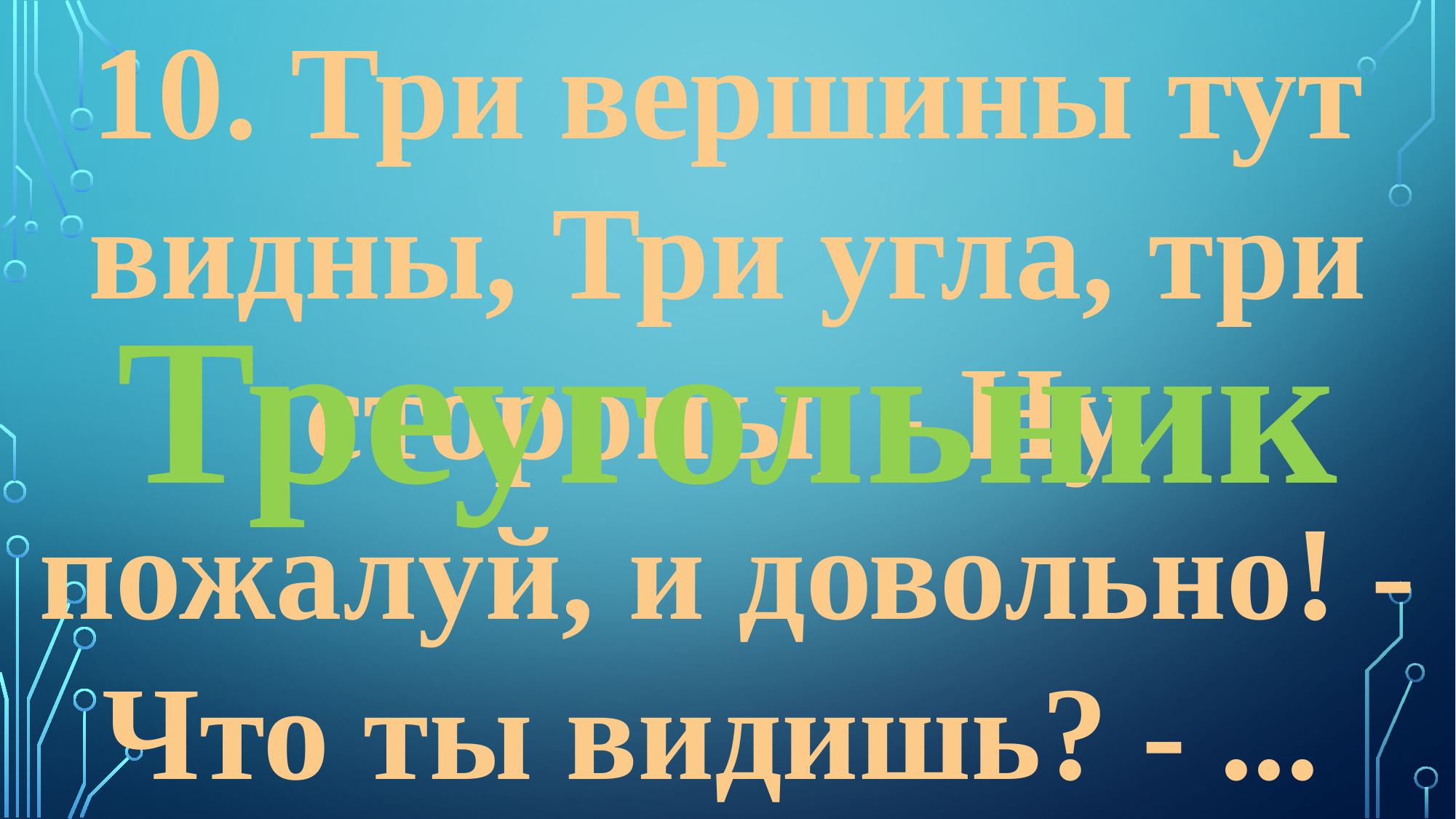

10. Три вершины тут видны, Три угла, три стороны, - Ну, пожалуй, и довольно! - Что ты видишь? - ...
Треугольник